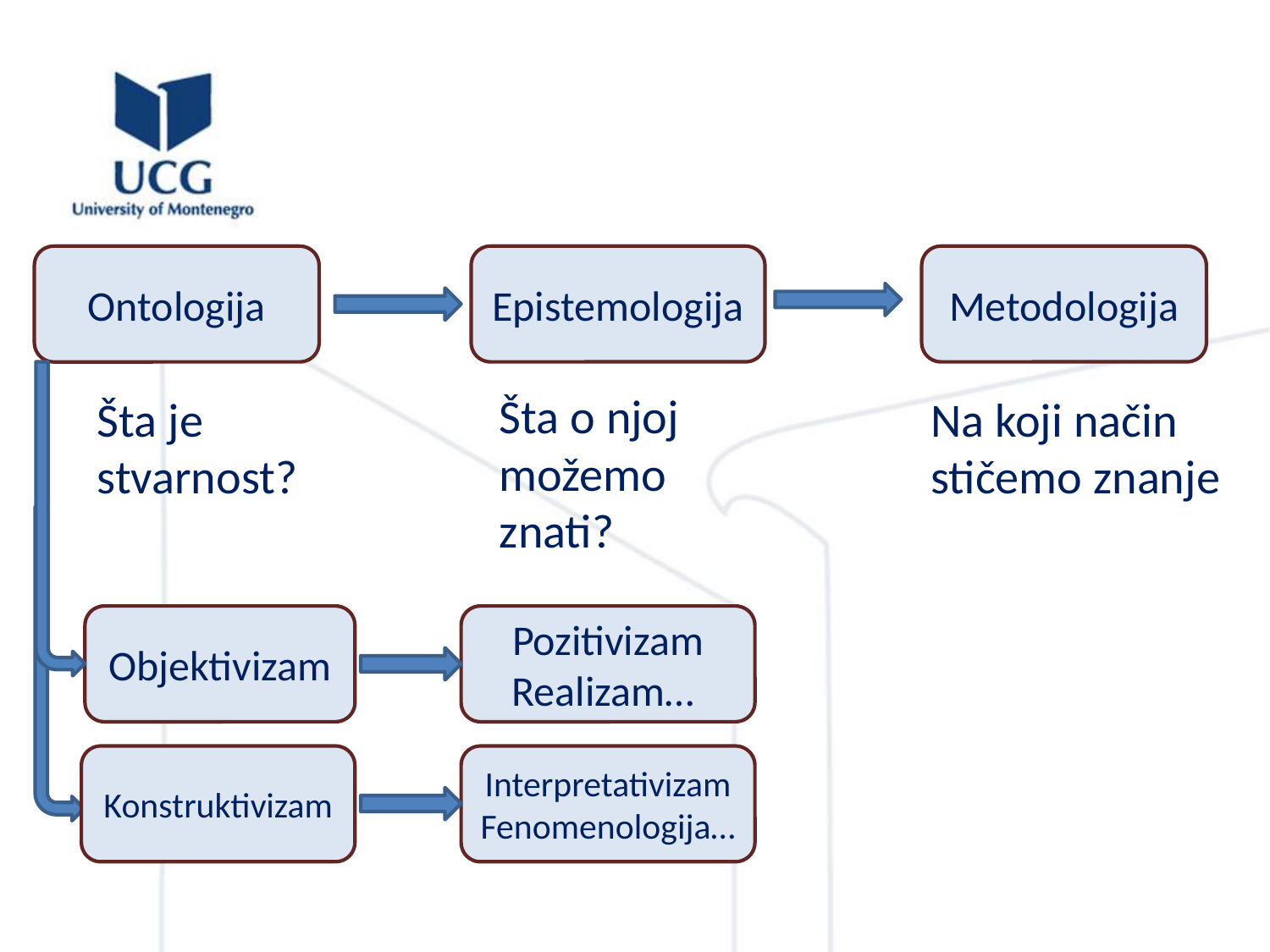

Epistemologija
Metodologija
Ontologija

Šta o njoj možemo znati?
Šta je stvarnost?
Na koji način stičemo znanje

Objektivizam
Pozitivizam
Realizam…

Konstruktivizam
Interpretativizam
Fenomenologija…